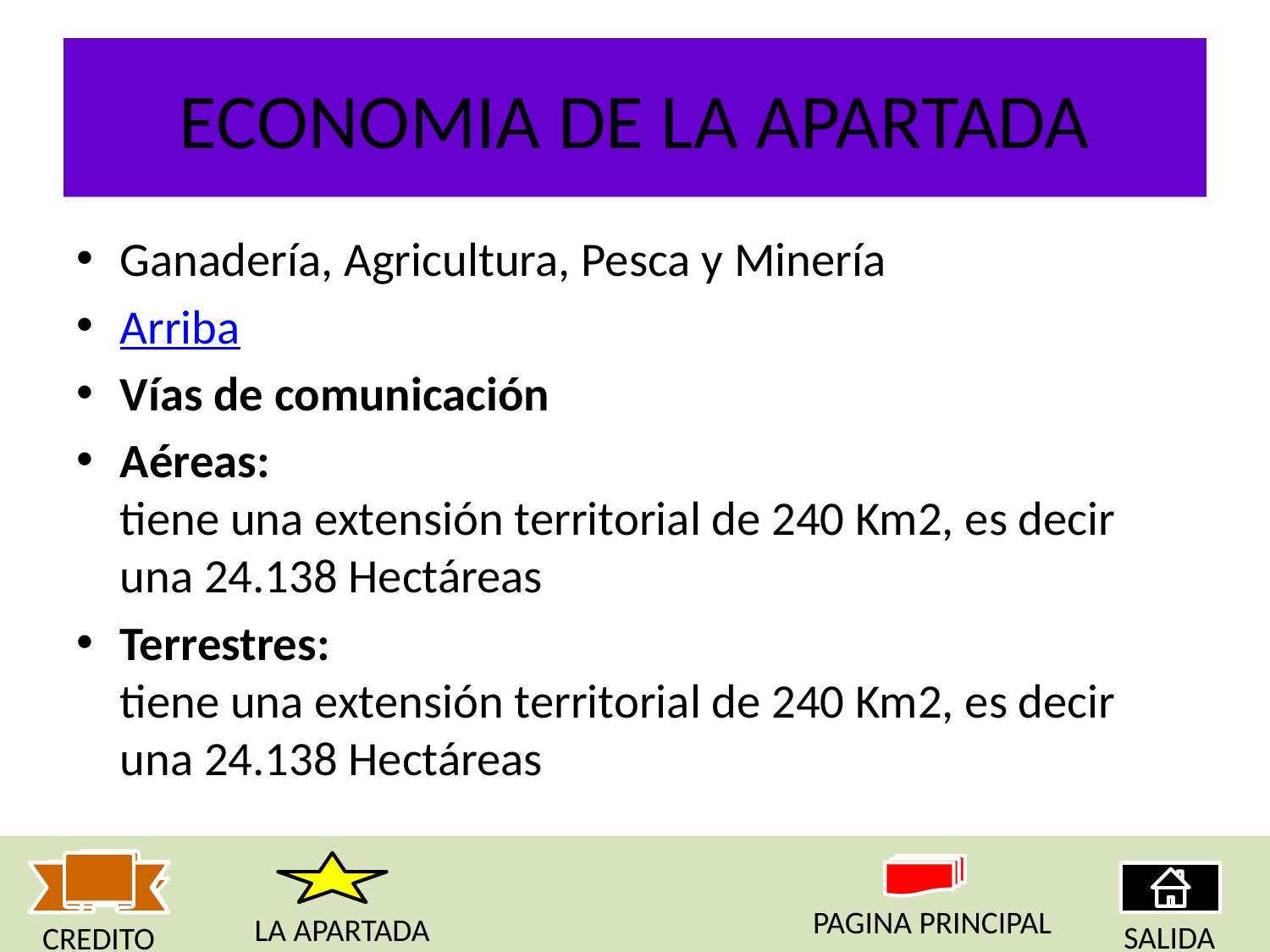

# ECONOMIA DE LA APARTADA
Ganadería, Agricultura, Pesca y Minería
Arriba
Vías de comunicación
Aéreas:
tiene una extensión territorial de 240 Km2, es decir una 24.138 Hectáreas
Terrestres:
tiene una extensión territorial de 240 Km2, es decir una 24.138 Hectáreas

PAGINA PRINCIPAL
LA APARTADA
SALIDA
CREDITO